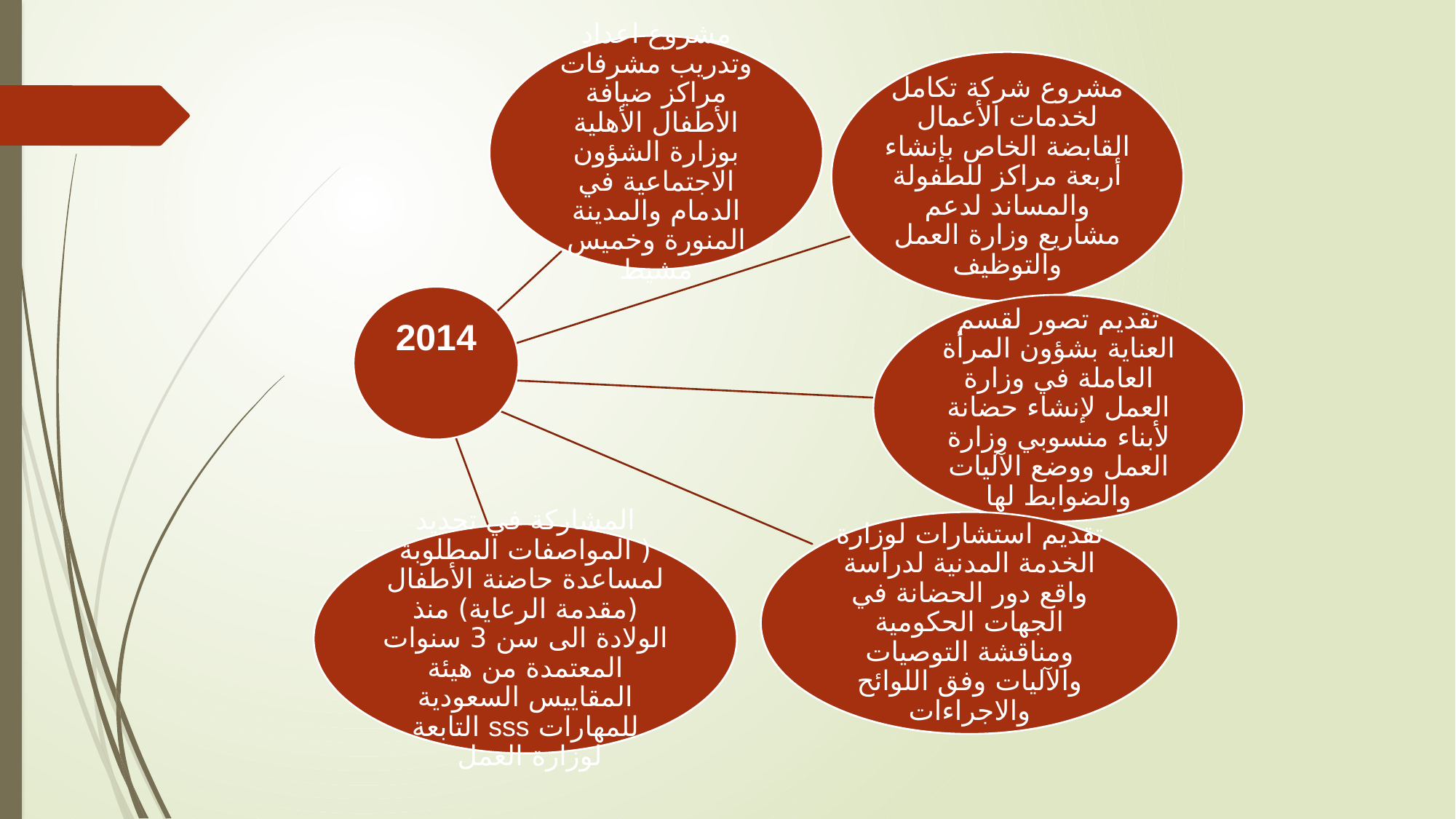

مشروع اعداد وتدريب مشرفات مراكز ضيافة الأطفال الأهلية بوزارة الشؤون الاجتماعية في الدمام والمدينة المنورة وخميس مشيط
مشروع شركة تكامل لخدمات الأعمال القابضة الخاص بإنشاء أربعة مراكز للطفولة والمساند لدعم مشاريع وزارة العمل والتوظيف

2014

تقديم تصور لقسم العناية بشؤون المرأة العاملة في وزارة العمل لإنشاء حضانة لأبناء منسوبي وزارة العمل ووضع الآليات والضوابط لها

تقديم استشارات لوزارة الخدمة المدنية لدراسة واقع دور الحضانة في الجهات الحكومية ومناقشة التوصيات والآليات وفق اللوائح والاجراءات
المشاركة في تحديد ( المواصفات المطلوبة لمساعدة حاضنة الأطفال (مقدمة الرعاية) منذ الولادة الى سن 3 سنوات المعتمدة من هيئة المقاييس السعودية للمهارات sss التابعة لوزارة العمل